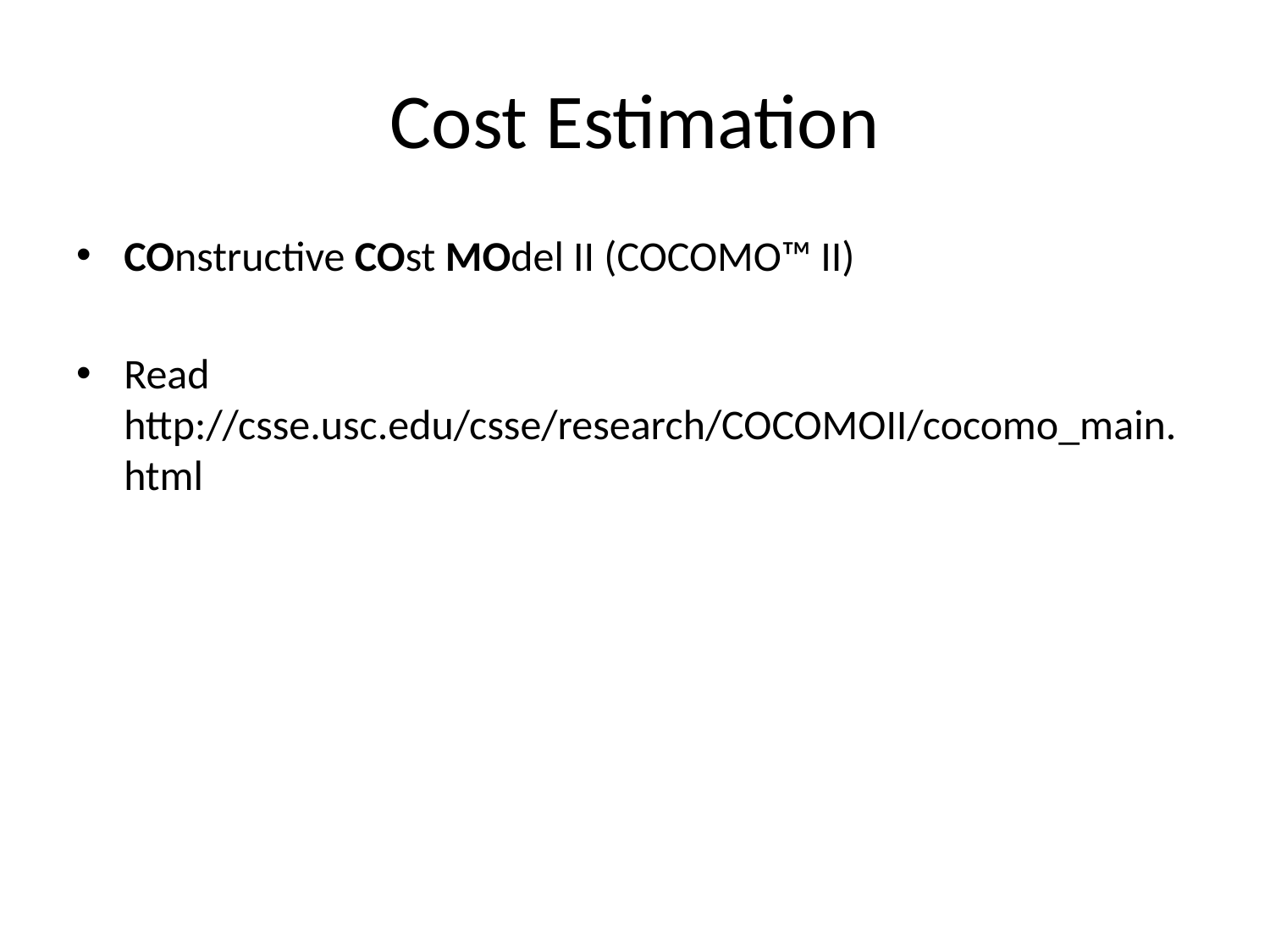

# Cost Estimation
COnstructive COst MOdel II (COCOMO™ II)

Read http://csse.usc.edu/csse/research/COCOMOII/cocomo_main.html